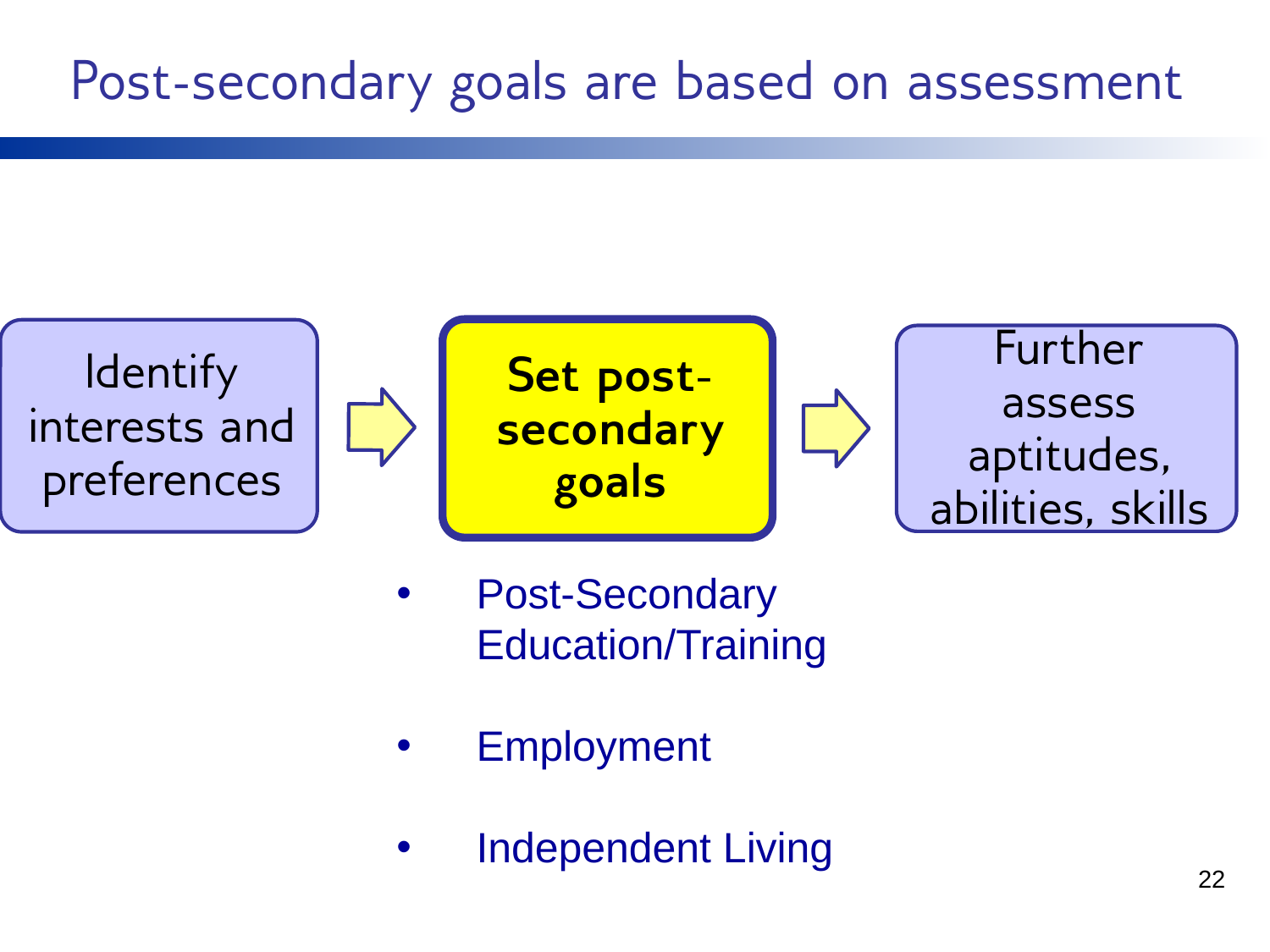

# Post-secondary goals are based on assessment
Identify interests and preferences

Set post- secondary goals

Further assess aptitudes, abilities, skills
Post-Secondary Education/Training

Employment

Independent Living
22